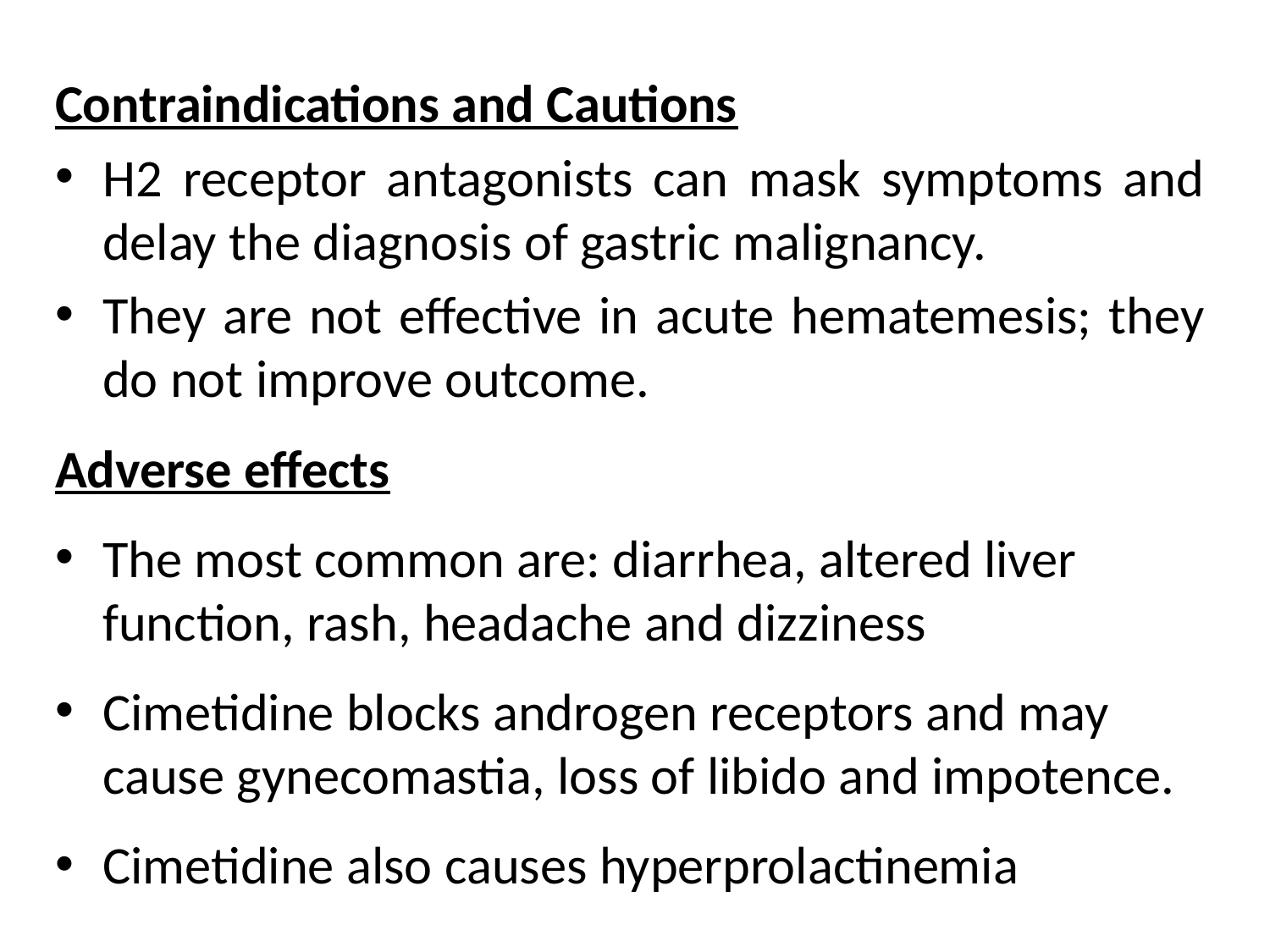

Contraindications and Cautions
H2 receptor antagonists can mask symptoms and delay the diagnosis of gastric malignancy.
They are not effective in acute hematemesis; they do not improve outcome.
Adverse effects
The most common are: diarrhea, altered liver function, rash, headache and dizziness
Cimetidine blocks androgen receptors and may cause gynecomastia, loss of libido and impotence.
Cimetidine also causes hyperprolactinemia